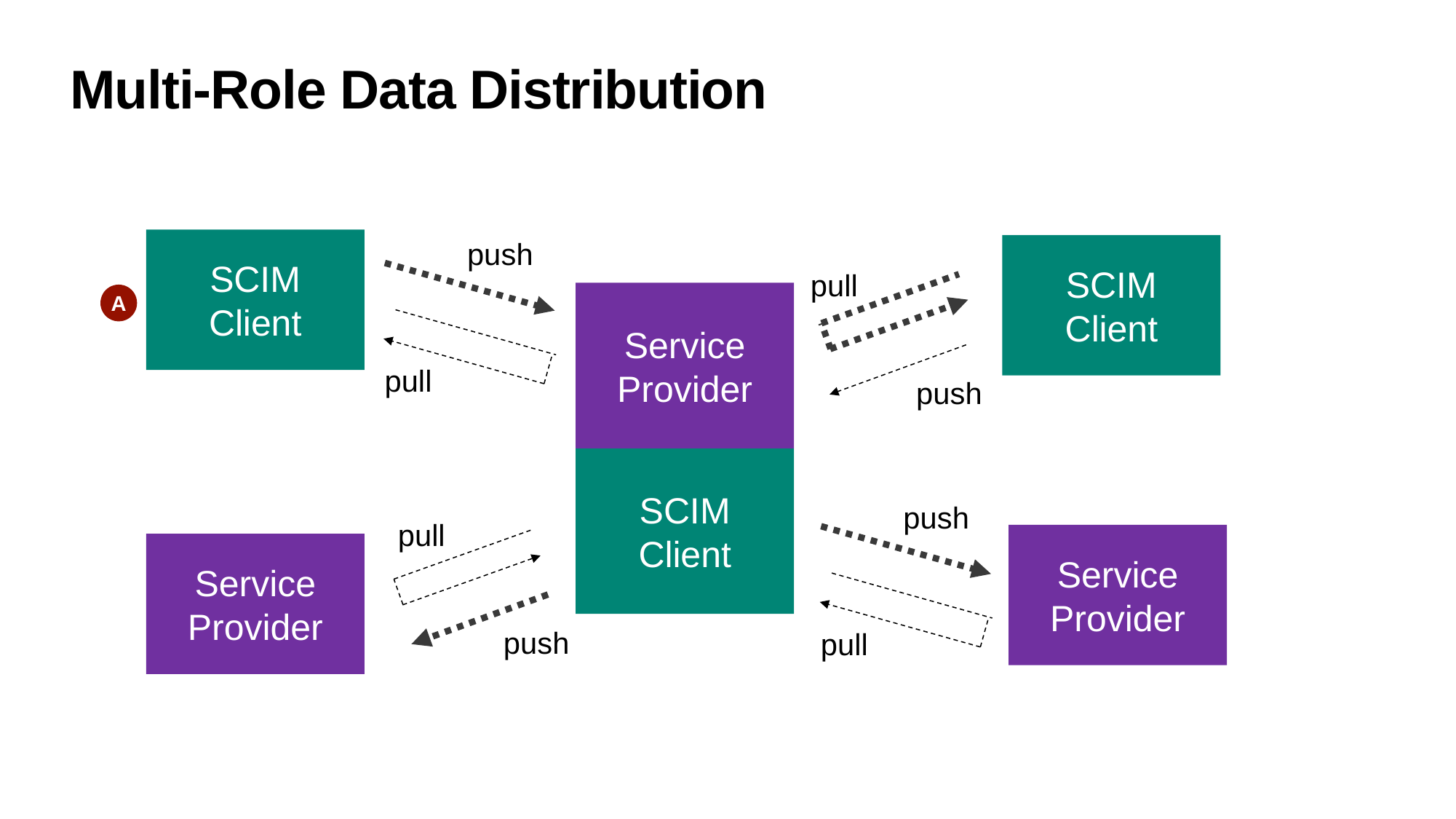

# Multi-Role Data Distribution
SCIM Client
SCIM Client
push
pull
Service
Provider
A
pull
push
SCIM Client
push
pull
Service
Provider
Service Provider
push
pull